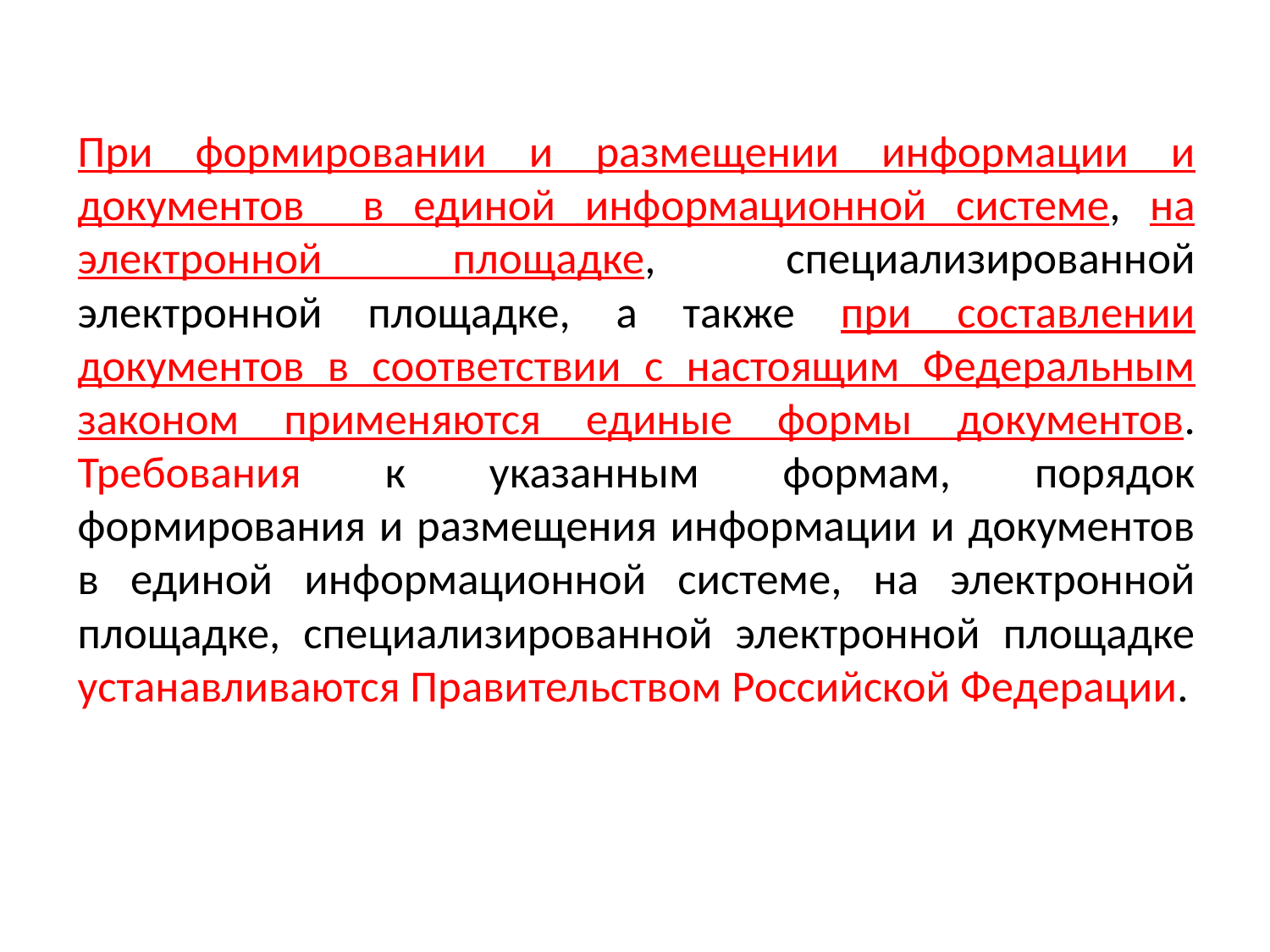

При формировании и размещении информации и документов  в единой информационной системе, на электронной площадке, специализированной электронной площадке, а также при составлении документов в соответствии с настоящим Федеральным законом применяются единые формы документов. Требования к указанным формам, порядок формирования и размещения информации и документов в единой информационной системе, на электронной площадке, специализированной электронной площадке устанавливаются Правительством Российской Федерации.